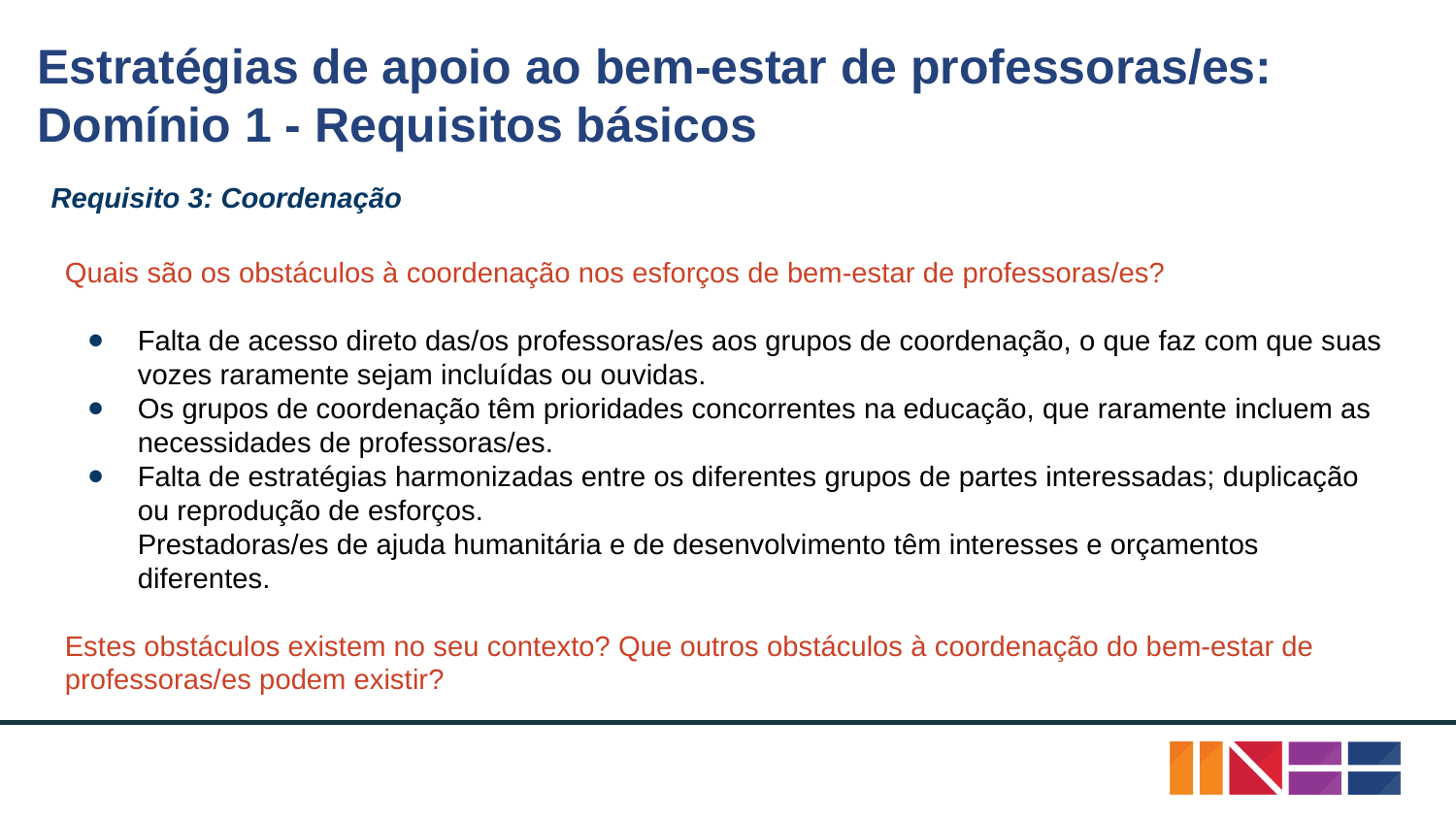

# Estratégias de apoio ao bem-estar de professoras/es:
Domínio 1 - Requisitos básicos
Requisito 3: Coordenação
Quais são os obstáculos à coordenação nos esforços de bem-estar de professoras/es?

Falta de acesso direto das/os professoras/es aos grupos de coordenação, o que faz com que suas vozes raramente sejam incluídas ou ouvidas.
Os grupos de coordenação têm prioridades concorrentes na educação, que raramente incluem as necessidades de professoras/es.
Falta de estratégias harmonizadas entre os diferentes grupos de partes interessadas; duplicação ou reprodução de esforços.
Prestadoras/es de ajuda humanitária e de desenvolvimento têm interesses e orçamentos diferentes.

Estes obstáculos existem no seu contexto? Que outros obstáculos à coordenação do bem-estar de professoras/es podem existir?